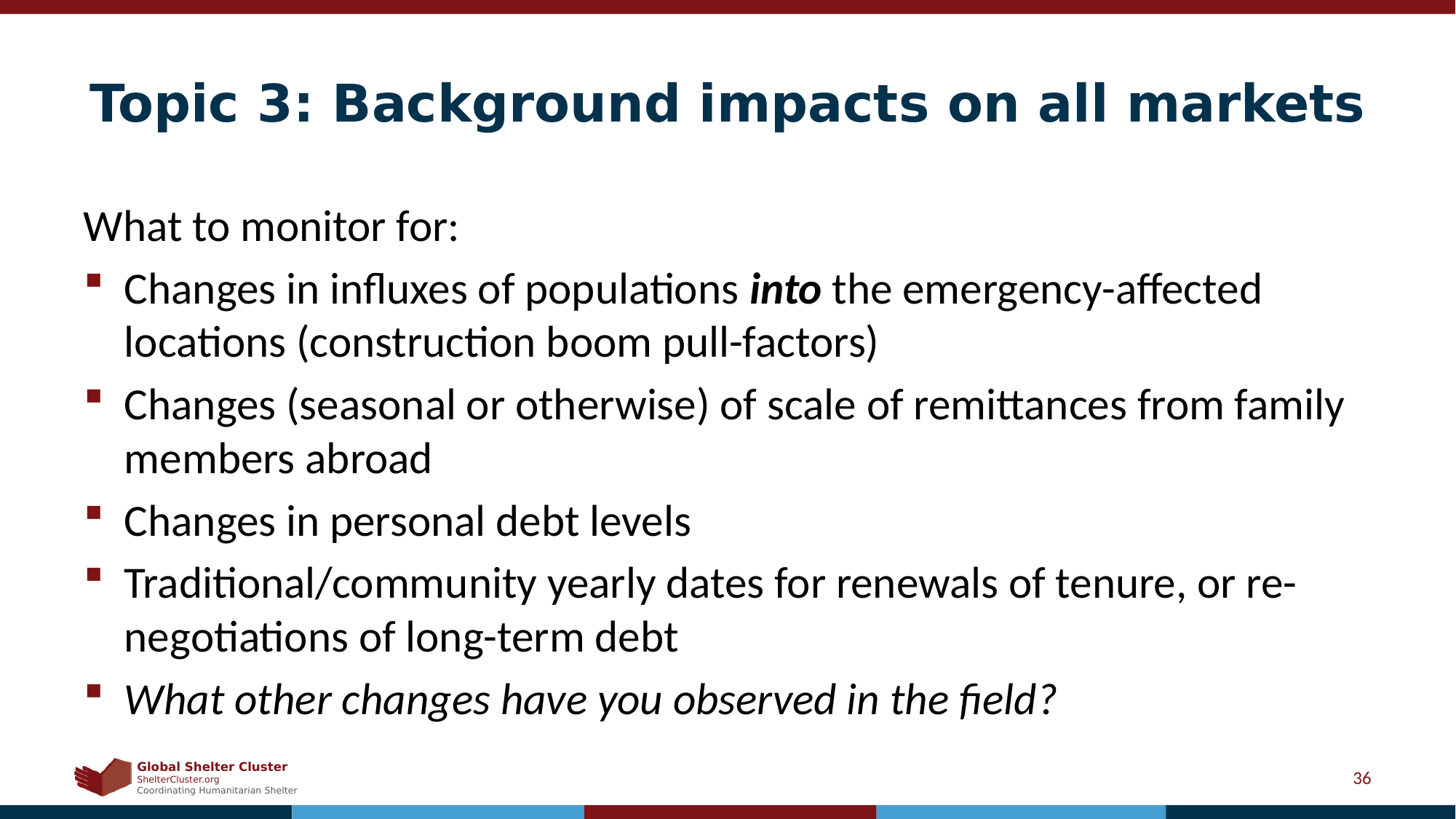

# Topic 3: Background impacts on all markets
What to monitor for:
Changes in influxes of populations into the emergency-affected locations (construction boom pull-factors)
Changes (seasonal or otherwise) of scale of remittances from family members abroad
Changes in personal debt levels
Traditional/community yearly dates for renewals of tenure, or re-negotiations of long-term debt
What other changes have you observed in the field?

36